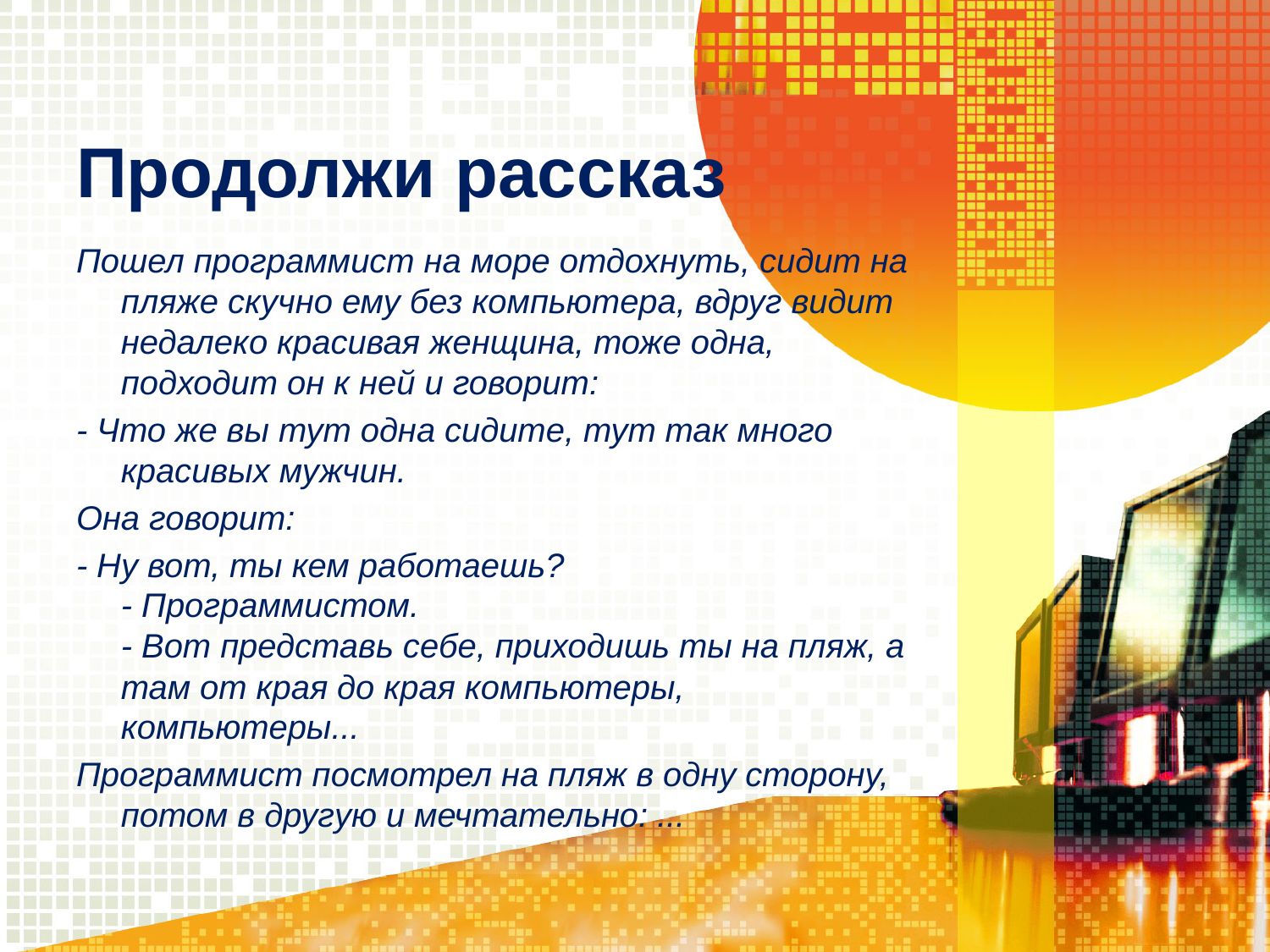

# Продолжи рассказ
Пошел программист на море отдохнуть, сидит на пляже скучно ему без компьютера, вдруг видит недалеко красивая женщина, тоже одна, подходит он к ней и говорит:
- Что же вы тут одна сидите, тут так много красивых мужчин.
Она говорит:
- Ну вот, ты кем работаешь?
- Программистом.
- Вот представь себе, приходишь ты на пляж, а там от края до края компьютеры, компьютеры...
Программист посмотрел на пляж в одну сторону, потом в другую и мечтательно: ...